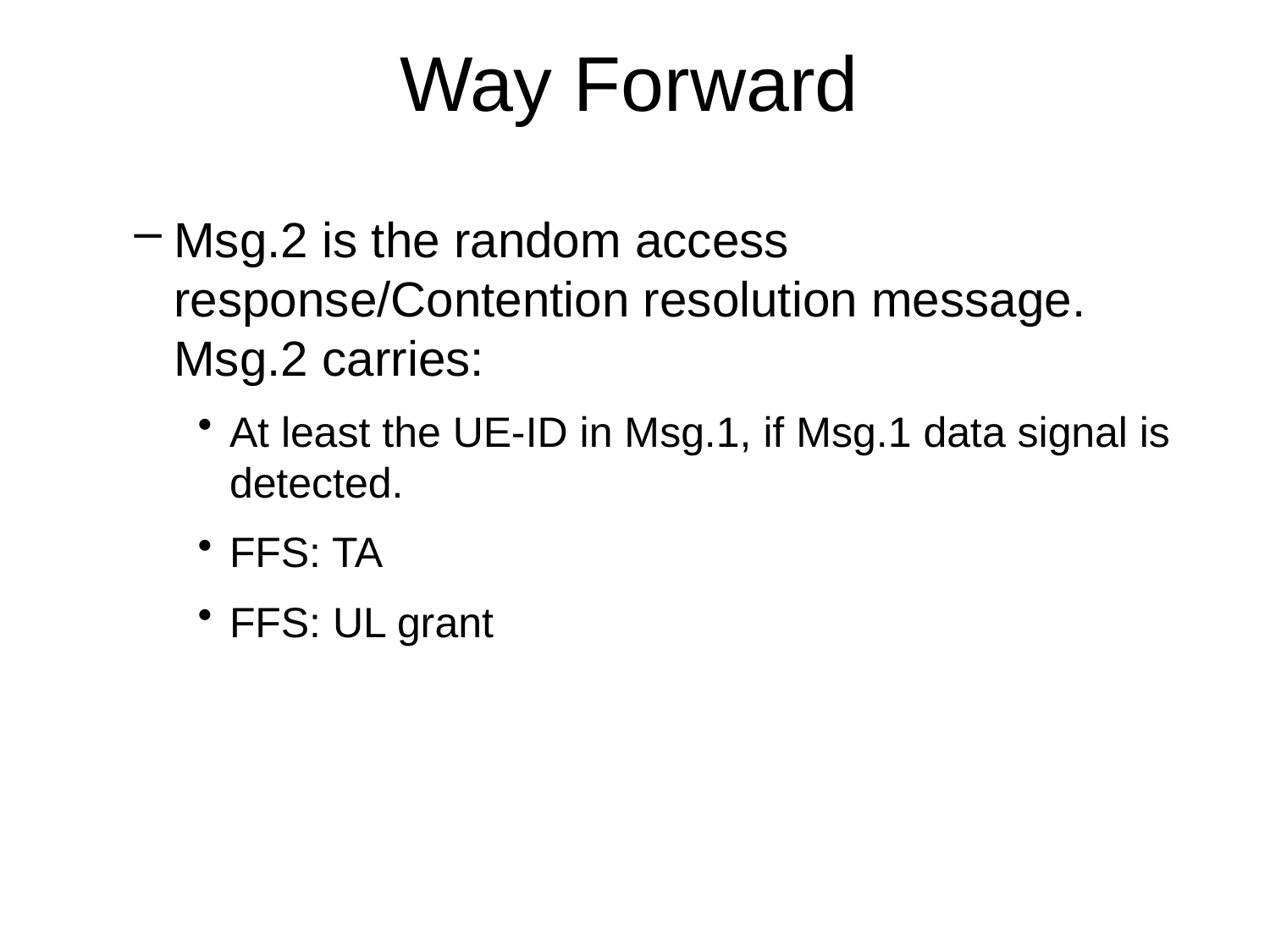

# Way Forward
Msg.2 is the random access response/Contention resolution message.  Msg.2 carries:
At least the UE-ID in Msg.1, if Msg.1 data signal is detected.
FFS: TA
FFS: UL grant